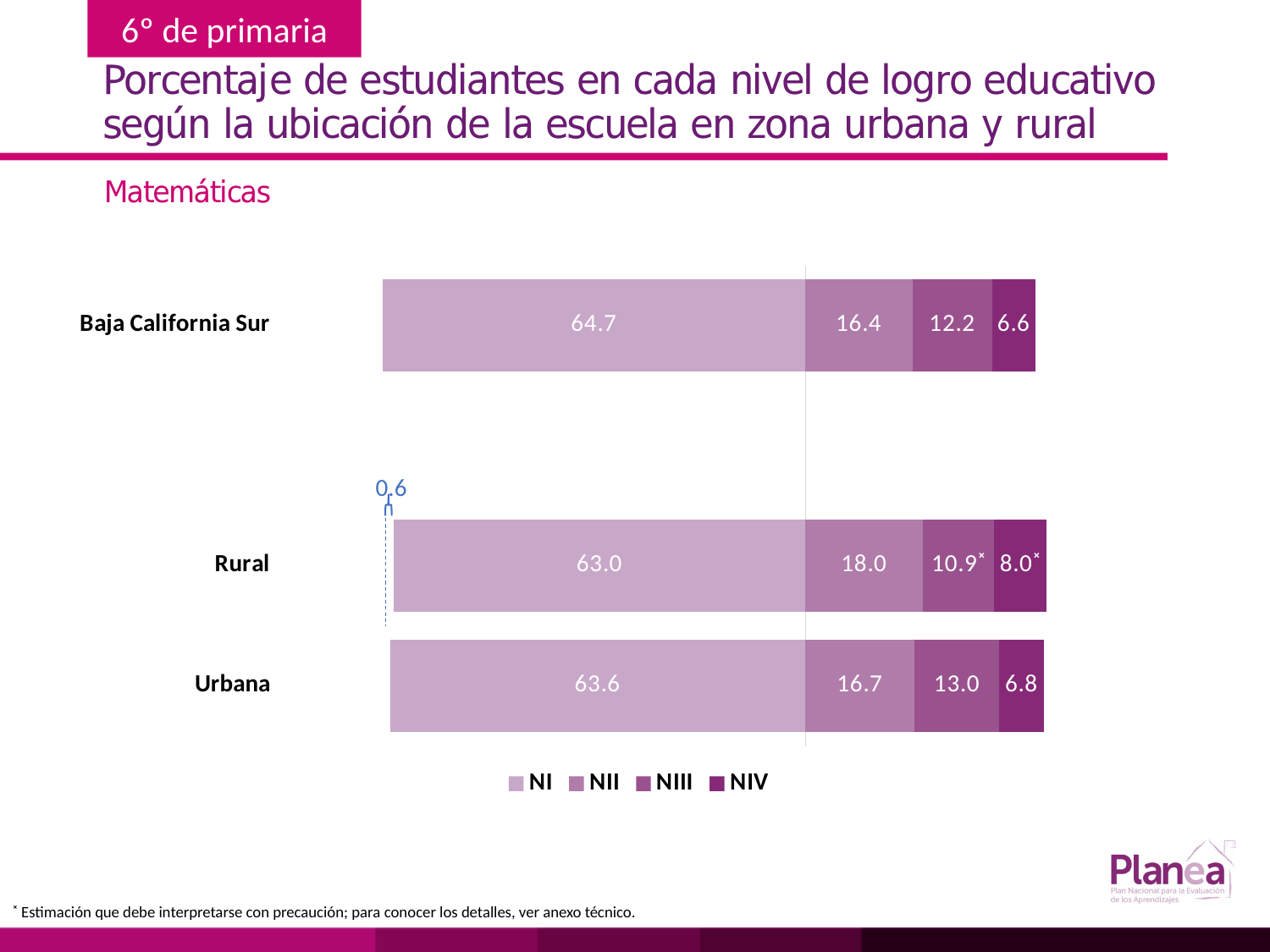

# Porcentaje de estudiantes en cada nivel de logro educativo según la ubicación de la escuela en zona urbana y rural

Matemáticas

### Chart

| Category |  |  |  |  |
|---|---|---|---|---|
| Urbana | -63.6 | 16.7 | 13.0 | 6.8 |
| Rural | -63.0 | 18.0 | 10.9 | 8.0 |
|  | None | None | None | None |
| Baja California Sur | -64.7 | 16.4 | 12.2 | 6.6 |
0.6
˟ Estimación que debe interpretarse con precaución; para conocer los detalles, ver anexo técnico.